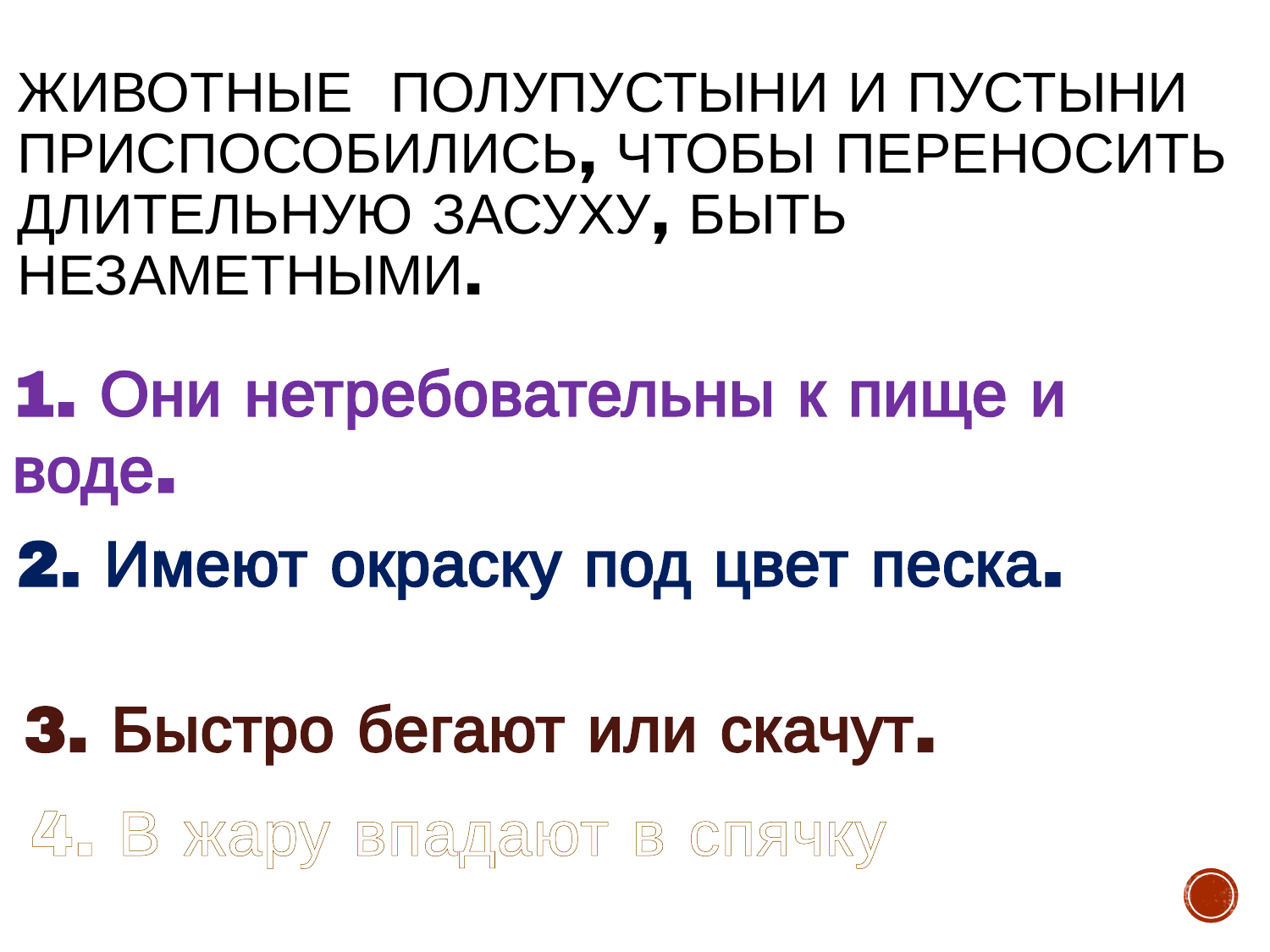

# Животные  полупустыни и пустыни приспособились, чтобы переносить длительную засуху, быть незаметными.
1. Они нетребовательны к пище и воде.
2. Имеют окраску под цвет песка.
3. Быстро бегают или скачут.
4. В жару впадают в спячку